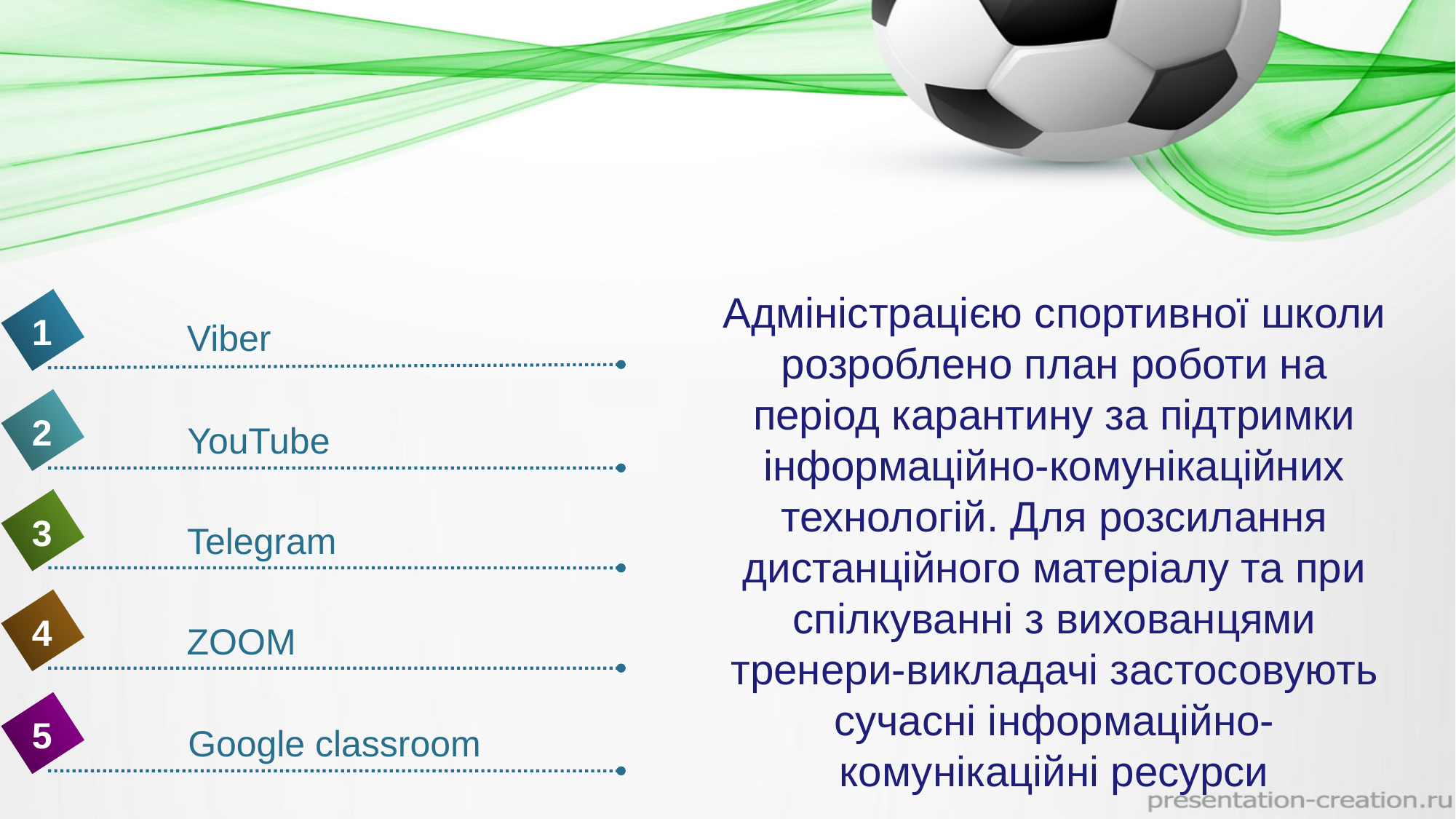

# Адміністрацією спортивної школи розроблено план роботи на період карантину за підтримки інформаційно-комунікаційних технологій. Для розсилання дистанційного матеріалу та при спілкуванні з вихованцями тренери-викладачі застосовують сучасні інформаційно-комунікаційні ресурси

1
Viber

2
YouTube

3
Telegram

4
ZOOM

5
Google classroom